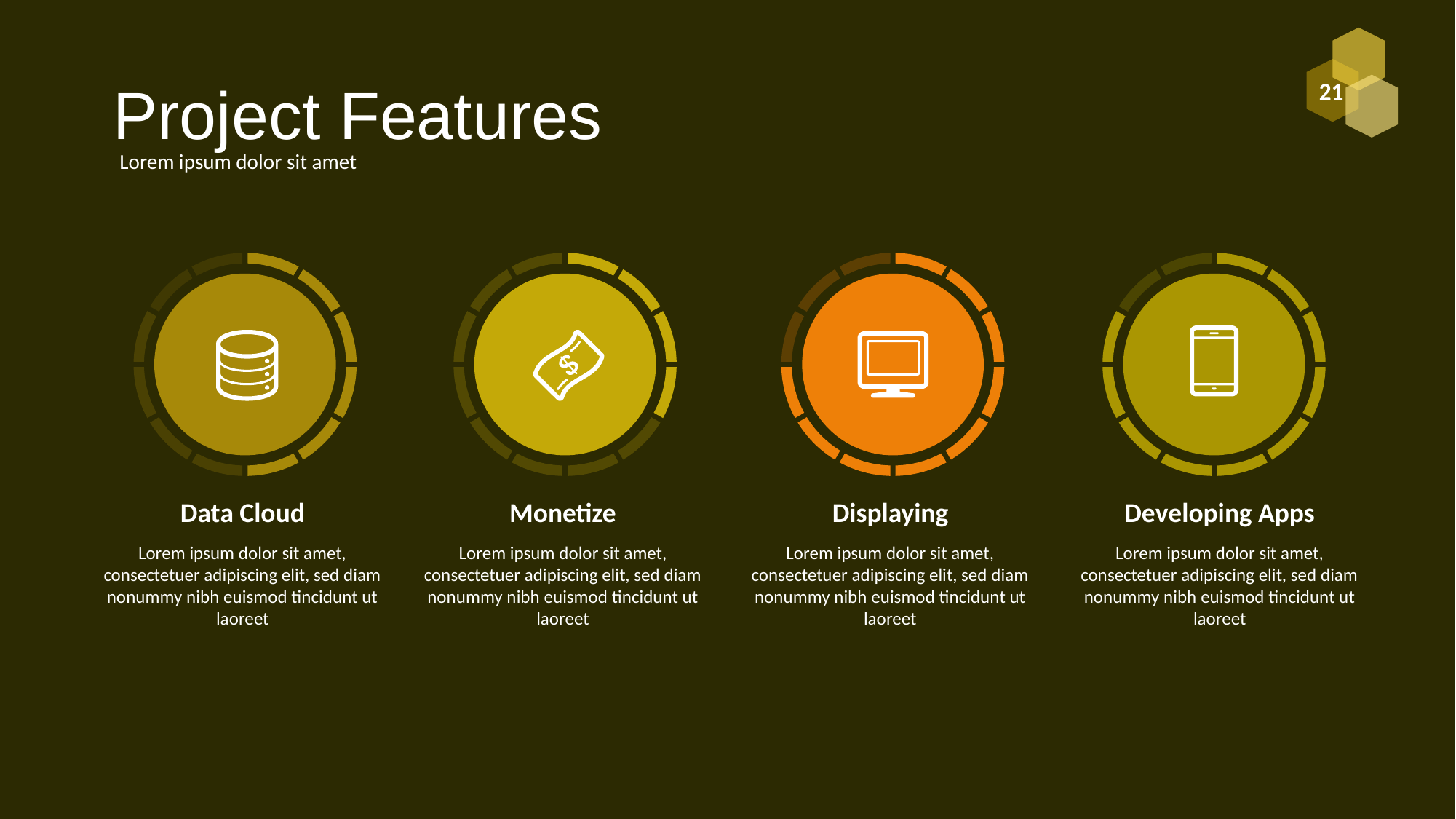

# Project Features
Lorem ipsum dolor sit amet

Data Cloud
Monetize
Displaying
Developing Apps
Lorem ipsum dolor sit amet, consectetuer adipiscing elit, sed diam nonummy nibh euismod tincidunt ut laoreet
Lorem ipsum dolor sit amet, consectetuer adipiscing elit, sed diam nonummy nibh euismod tincidunt ut laoreet
Lorem ipsum dolor sit amet, consectetuer adipiscing elit, sed diam nonummy nibh euismod tincidunt ut laoreet
Lorem ipsum dolor sit amet, consectetuer adipiscing elit, sed diam nonummy nibh euismod tincidunt ut laoreet